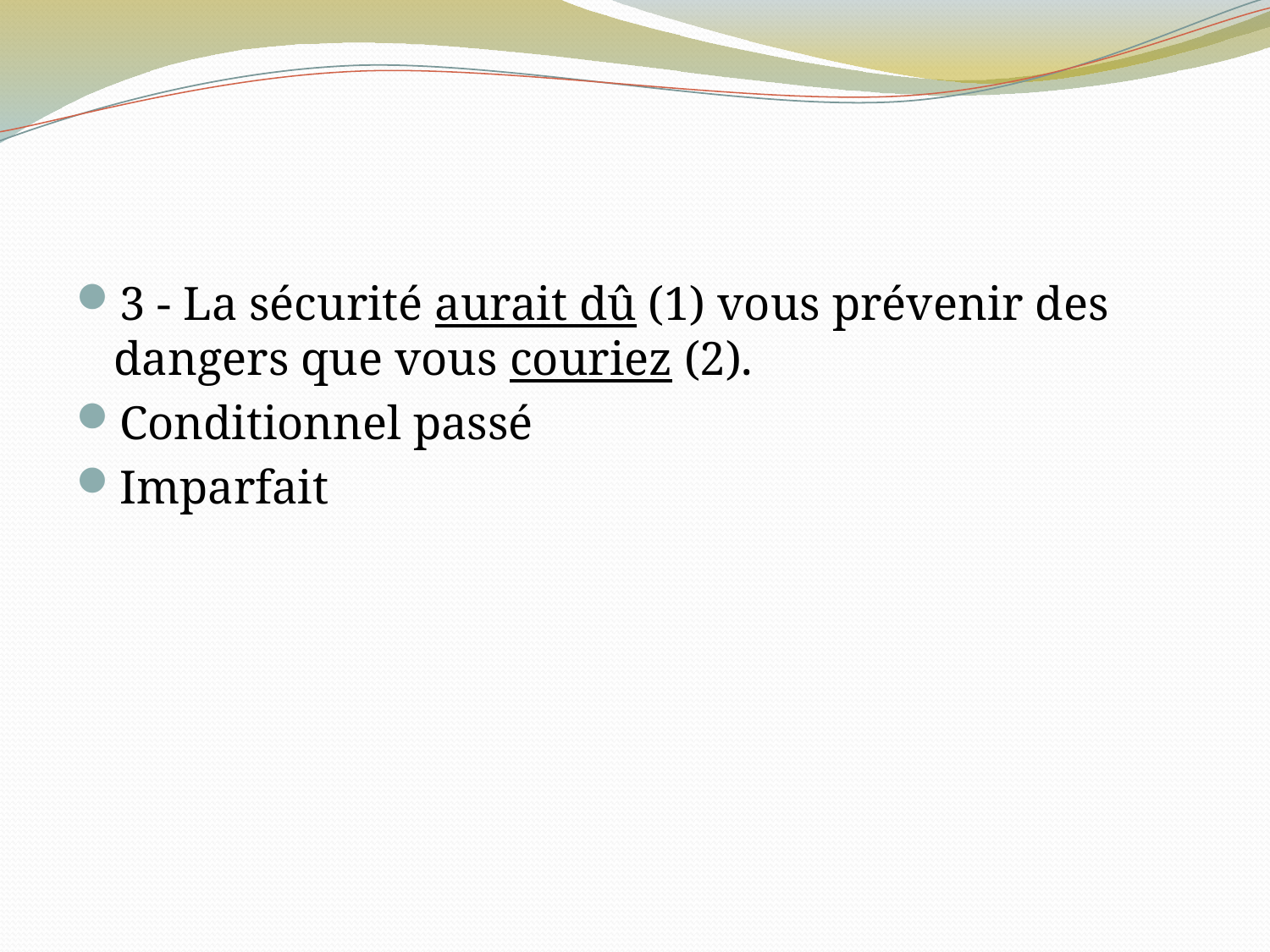

#
3 - La sécurité aurait dû (1) vous prévenir des dangers que vous couriez (2).
Conditionnel passé
Imparfait